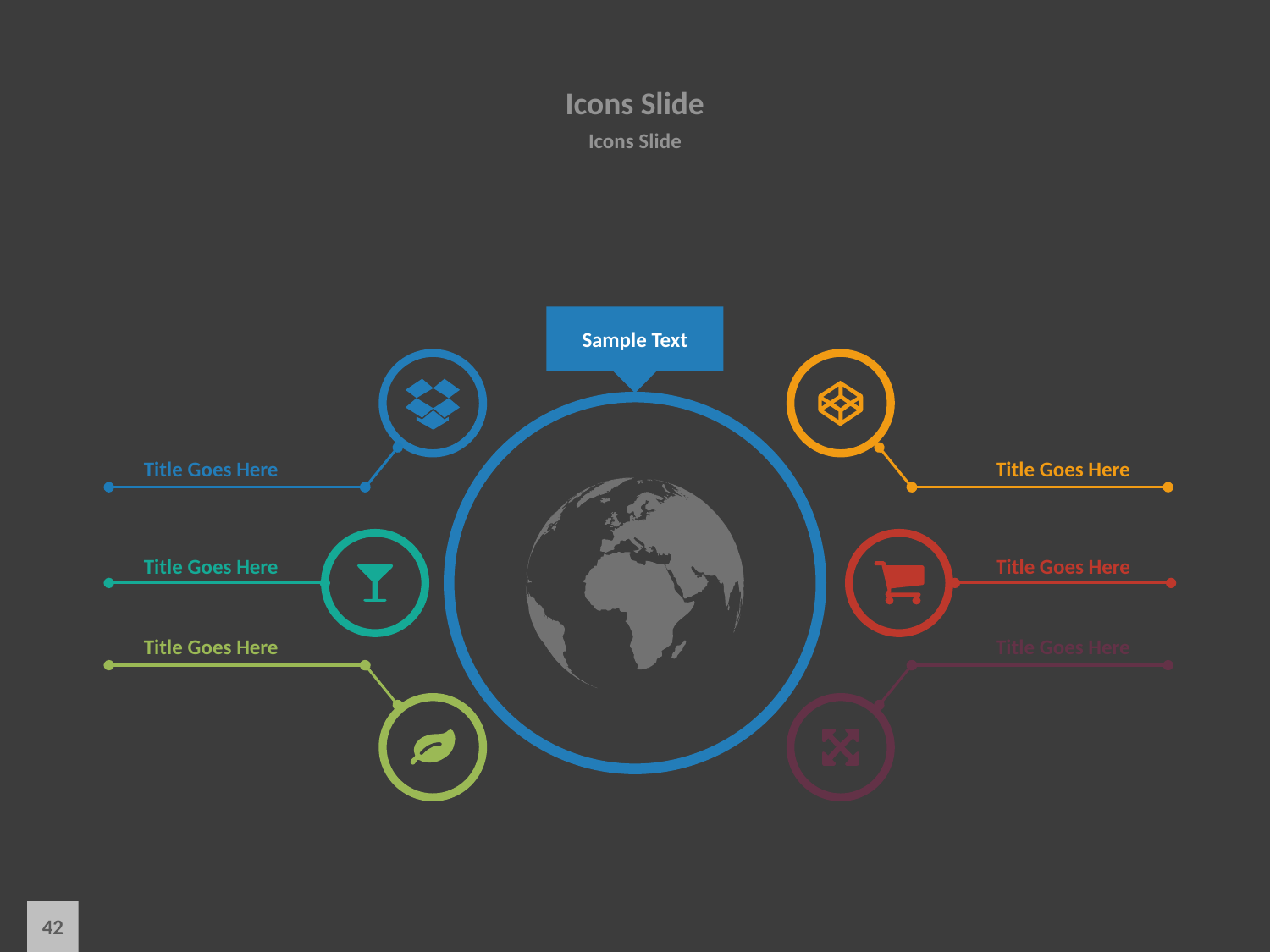

# Icons Slide
Icons Slide

Sample Text

Title Goes Here
Title Goes Here

Title Goes Here
Title Goes Here

Title Goes Here
Title Goes Here